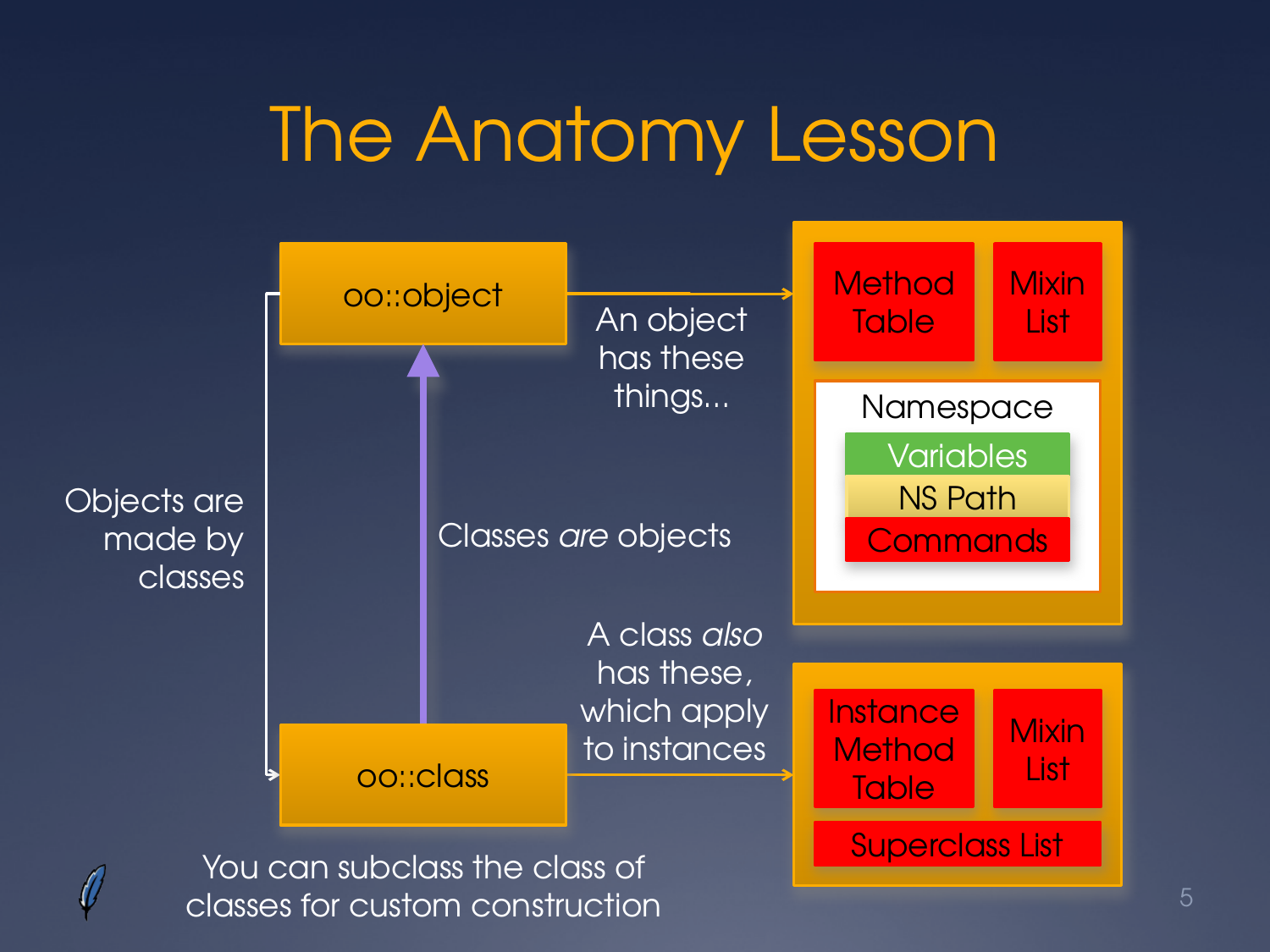

# The Anatomy Lesson

oo::object
Method Table
Mixin List
An object
has these
things…
Namespace
Variables
Objects are
made by
classes
NS Path
Classes are objects
Commands
A class also
has these,
which apply
to instances

InstanceMethod Table
Mixin List
oo::class
Superclass List
You can subclass the class of
classes for custom construction
5